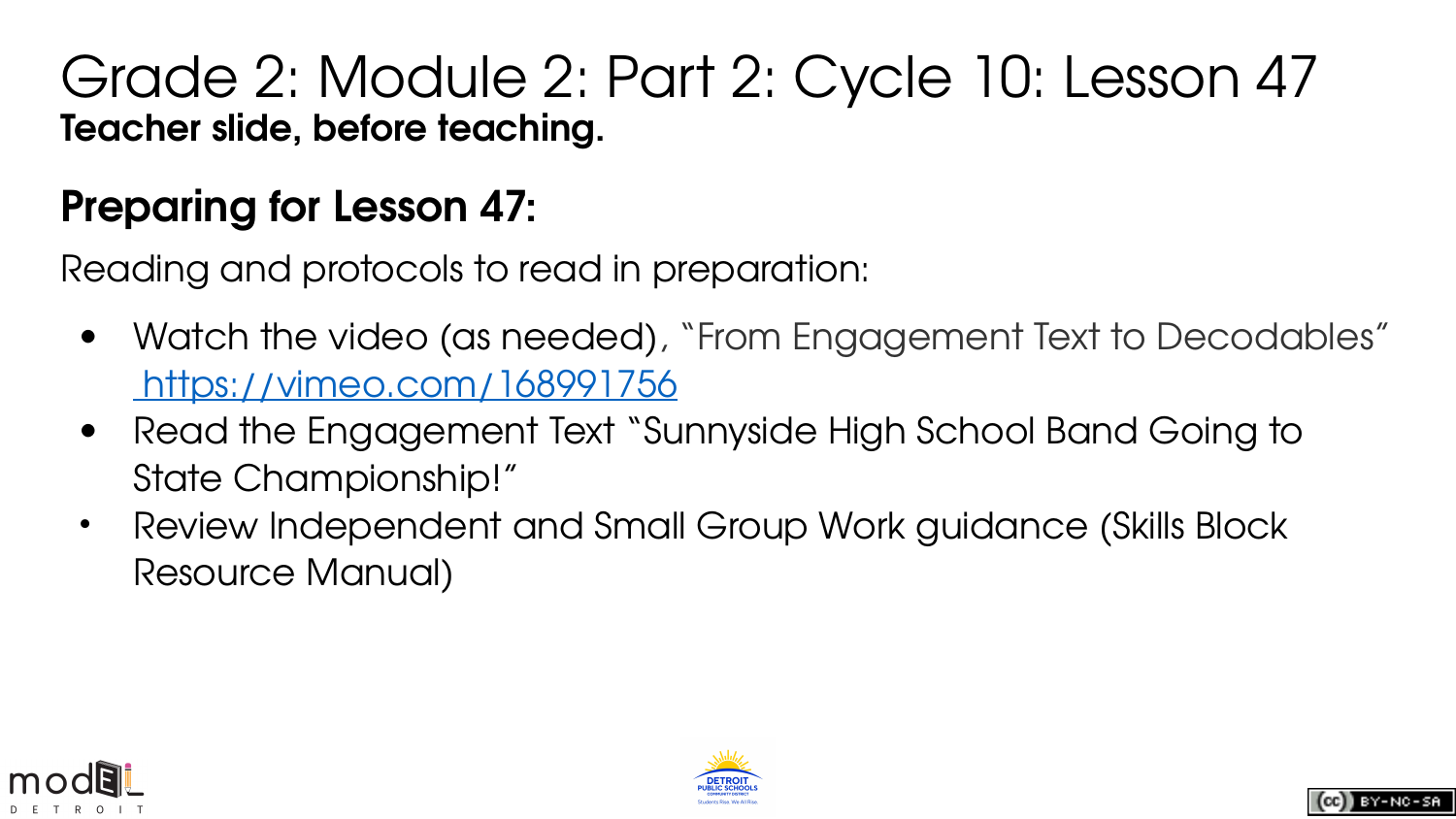

# Grade 2: Module 2: Part 2: Cycle 10: Lesson 47
Teacher slide, before teaching.
Preparing for Lesson 47:
Reading and protocols to read in preparation:
Watch the video (as needed), “From Engagement Text to Decodables” https://vimeo.com/168991756
Read the Engagement Text “Sunnyside High School Band Going to State Championship!”
Review Independent and Small Group Work guidance (Skills Block Resource Manual)